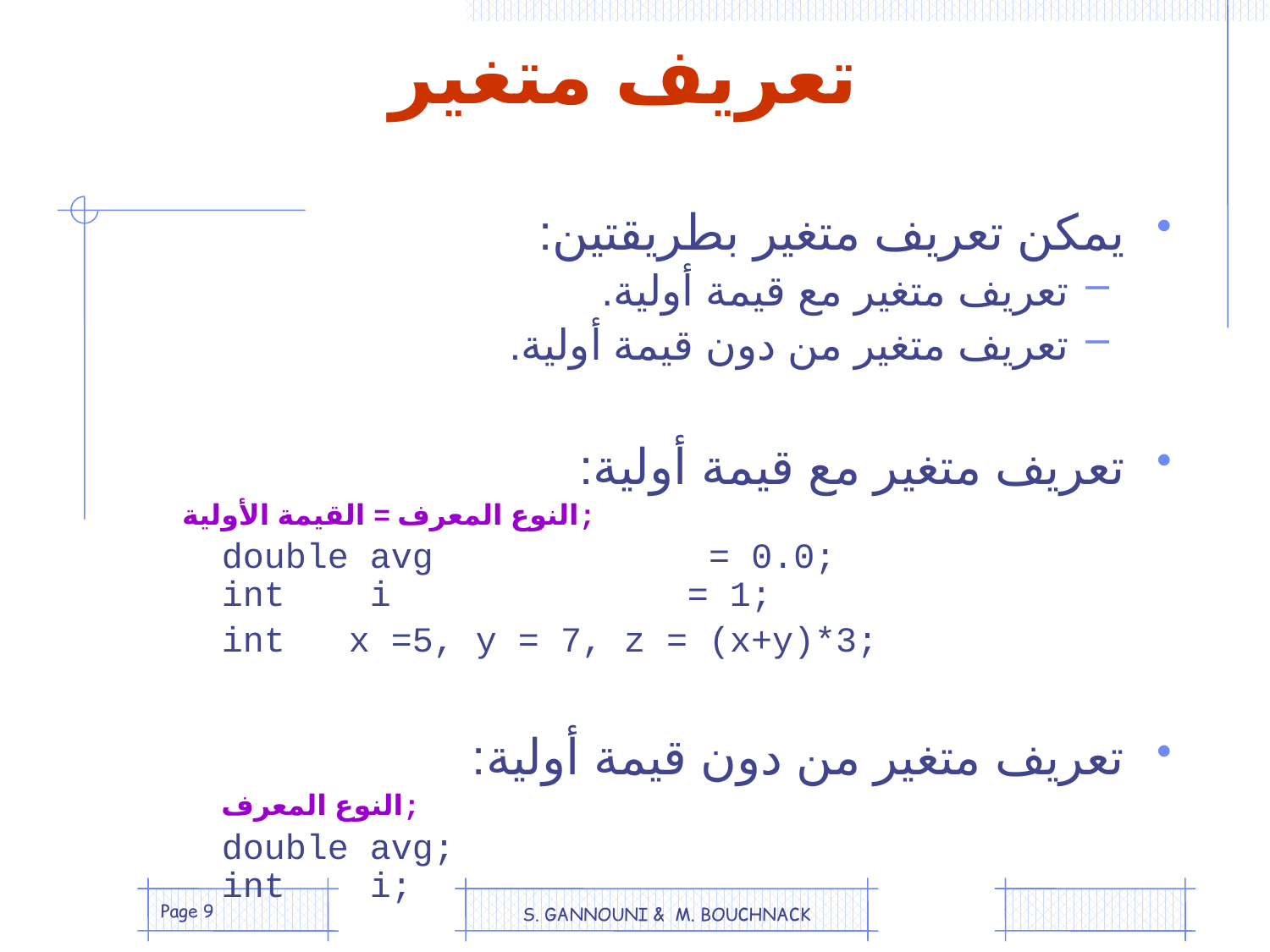

# تعريف متغير
يمكن تعريف متغير بطريقتين:
تعريف متغير مع قيمة أولية.
تعريف متغير من دون قيمة أولية.

تعريف متغير مع قيمة أولية:
النوع المعرف = القيمة الأولية;
	double avg             = 0.0;
int    i		    = 1;
	int 	x =5, y = 7, z = (x+y)*3;

تعريف متغير من دون قيمة أولية:
	النوع المعرف;
	double avg;
int    i;

Page 9
S. GANNOUNI &  M. BOUCHNACK